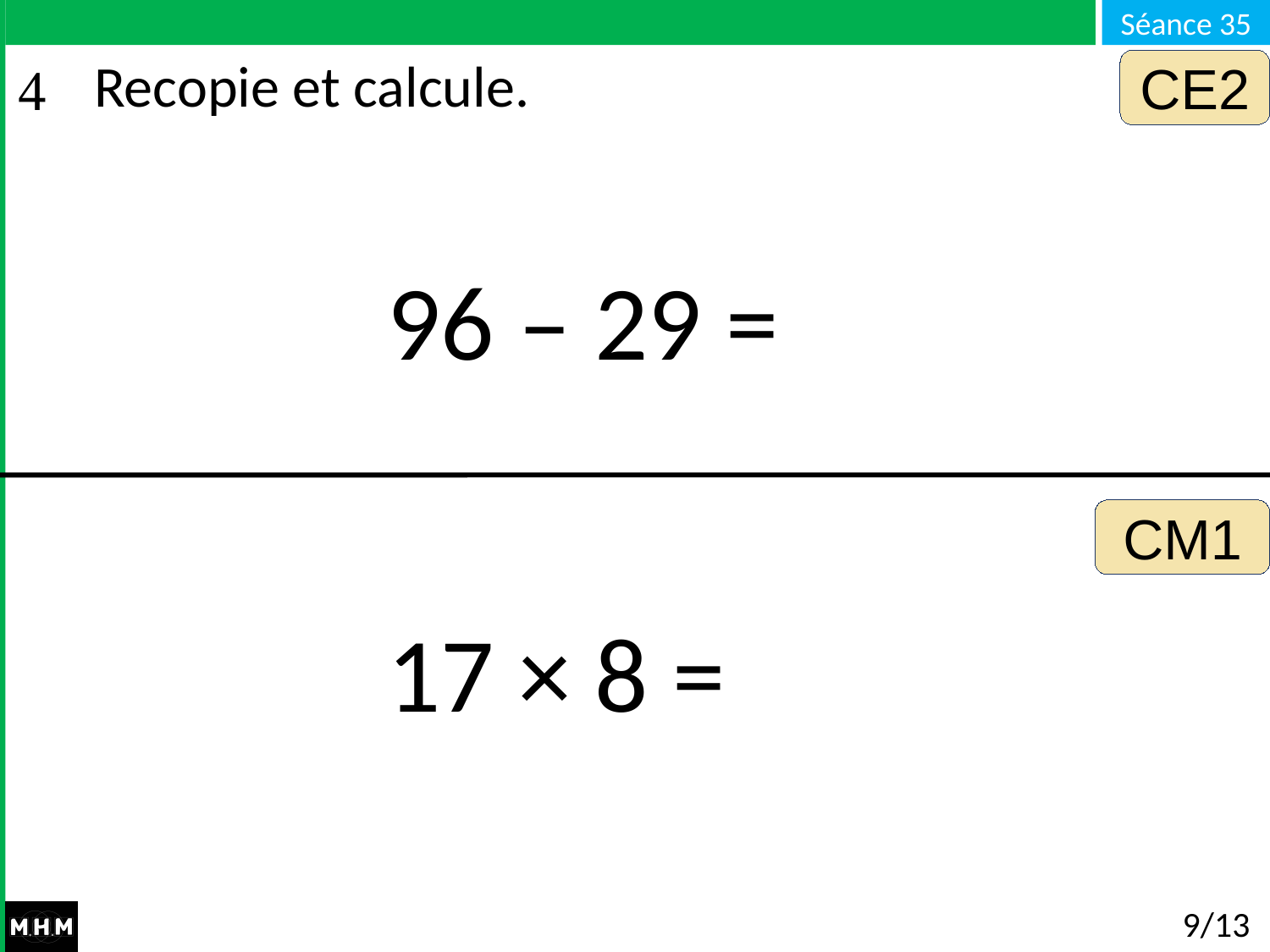

CE2
# Recopie et calcule.
96 – 29 =

CM1
17 × 8 =
9/13